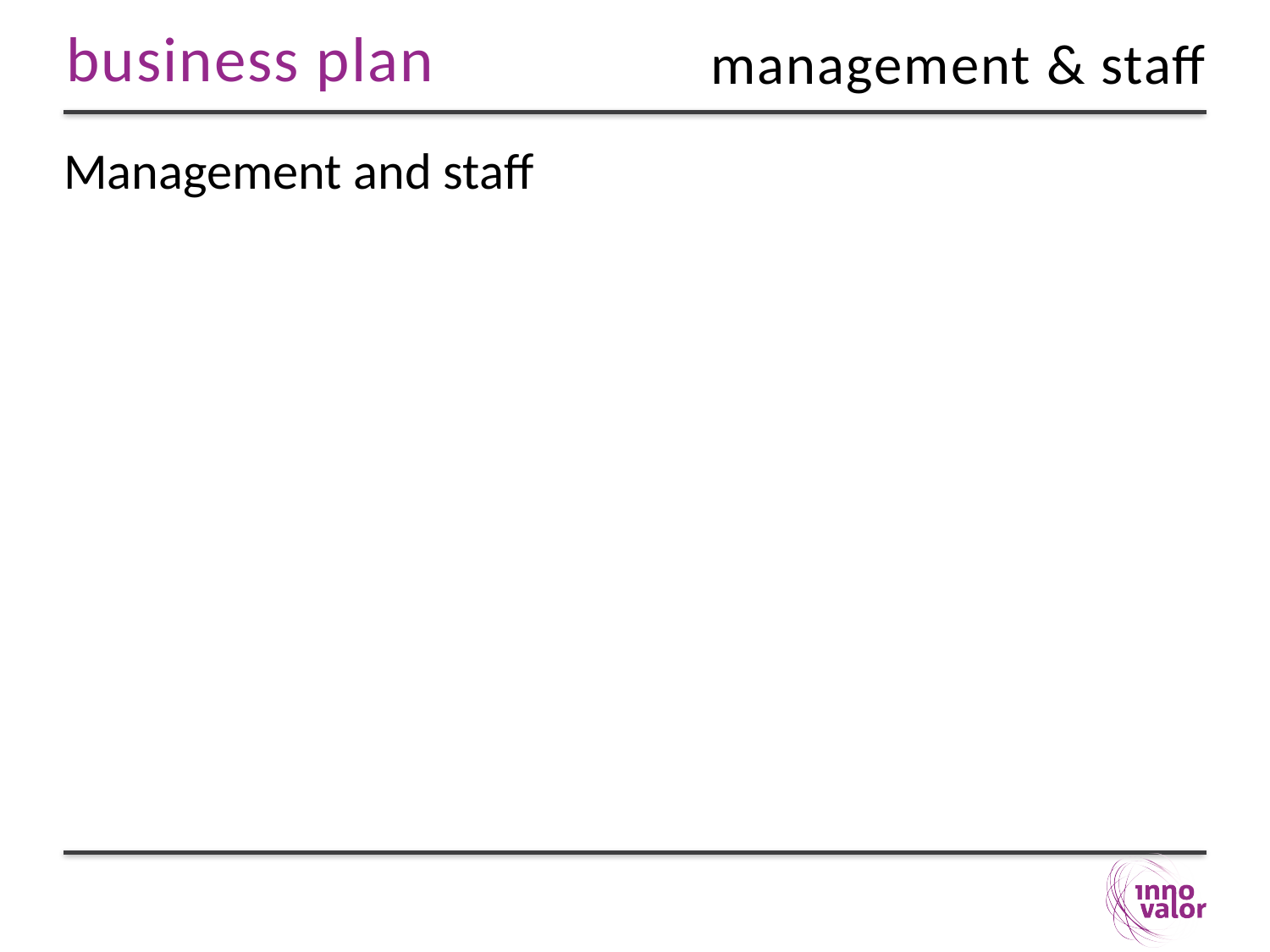

management & staff
# Management and staff